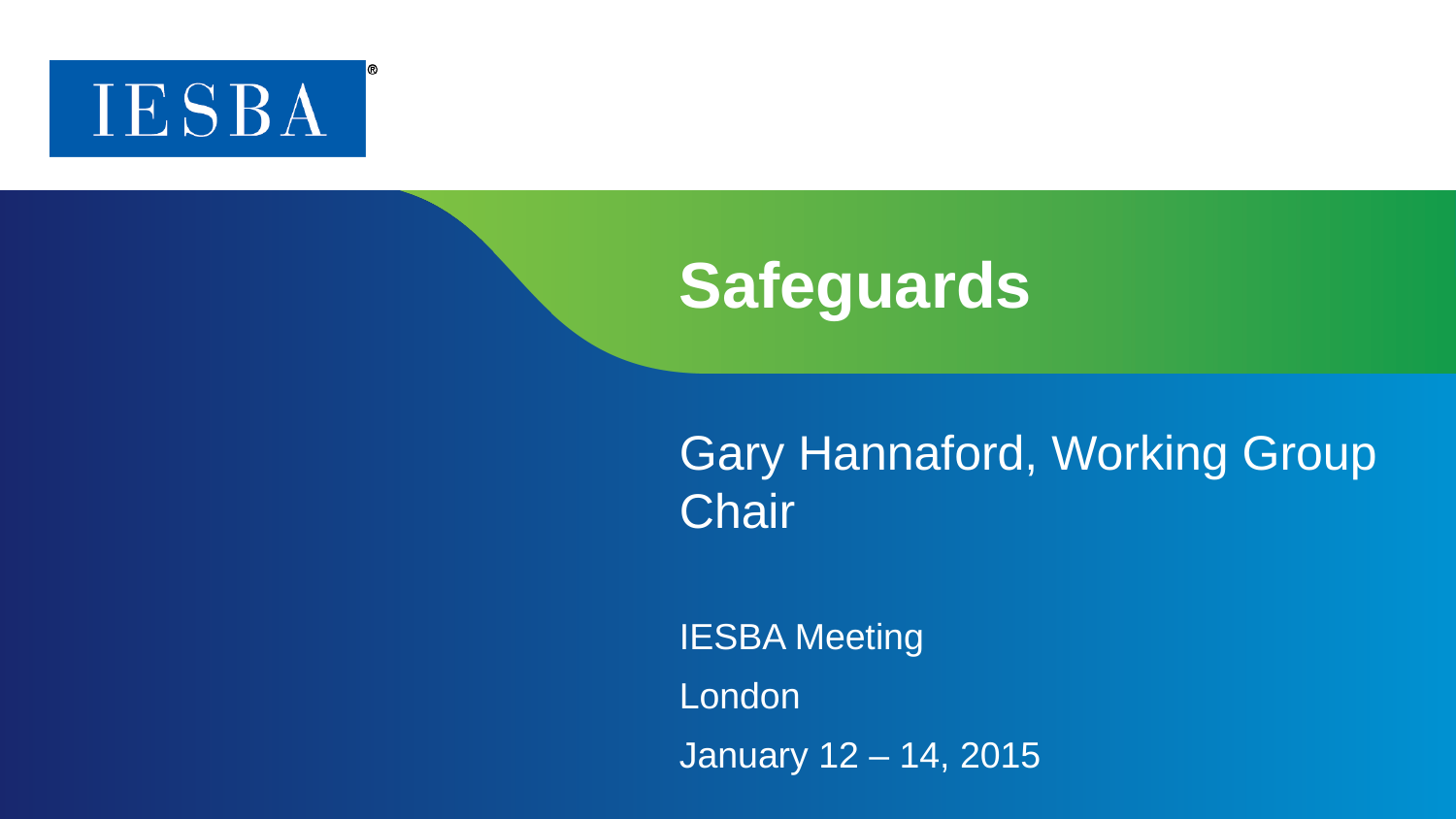

# Safeguards
Gary Hannaford, Working Group Chair

IESBA Meeting
London
January 12 – 14, 2015